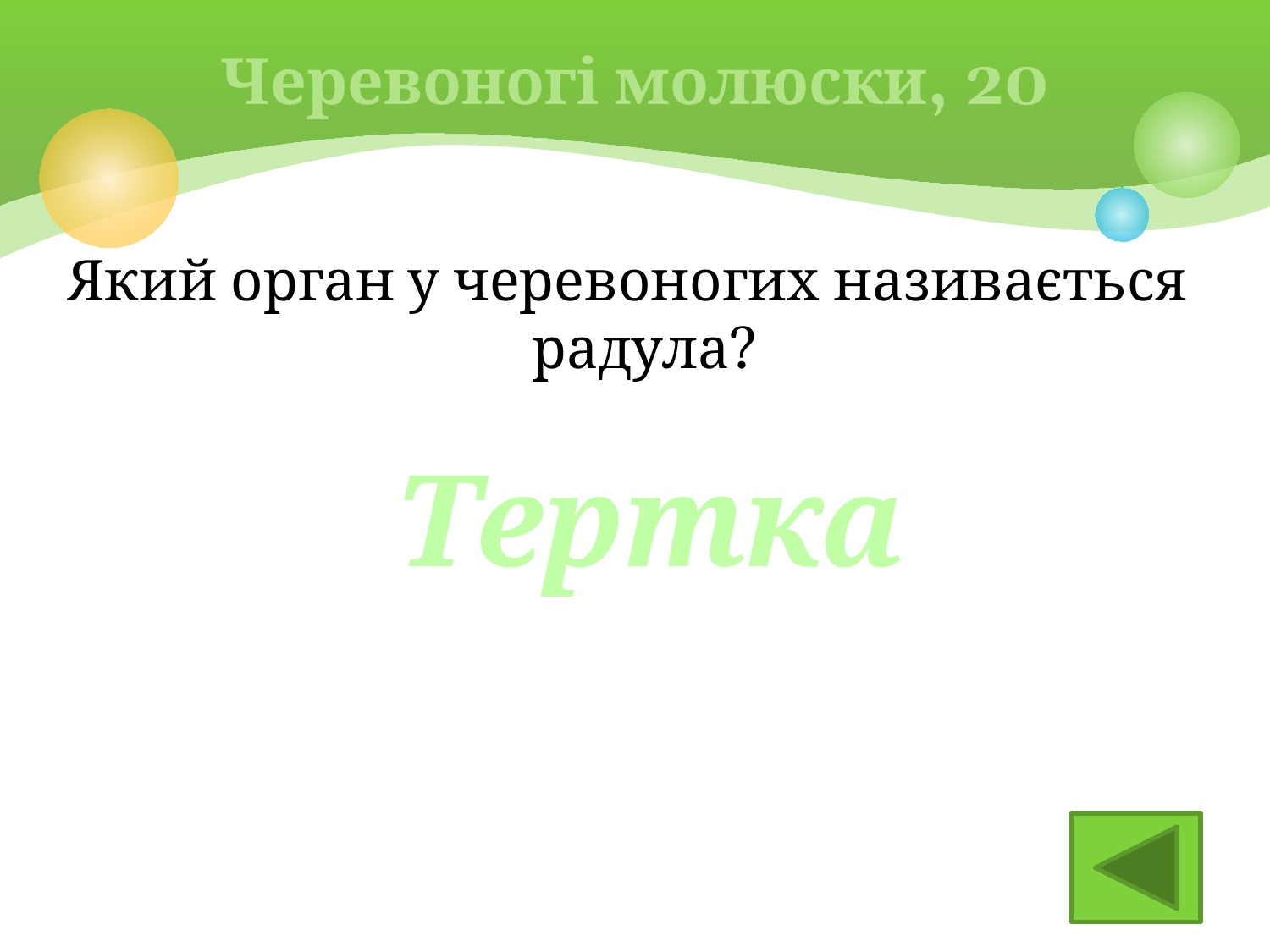

# Черевоногі молюски, 20
Який орган у черевоногих називається радула?
Тертка